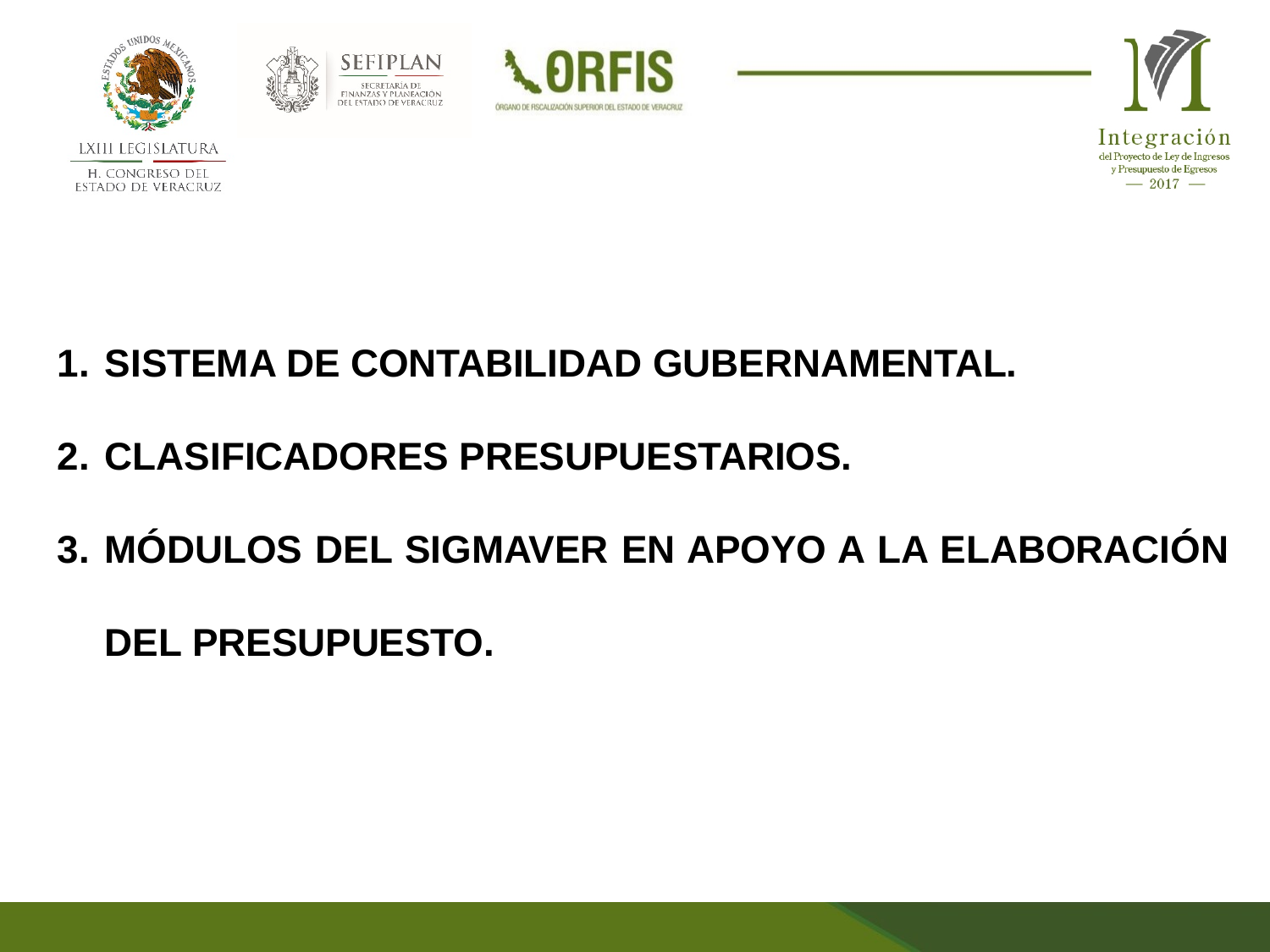

Sistema de Contabilidad Gubernamental.
Clasificadores presupuestarios.
Módulos del SIGMAVER en apoyo a la elaboración del Presupuesto.